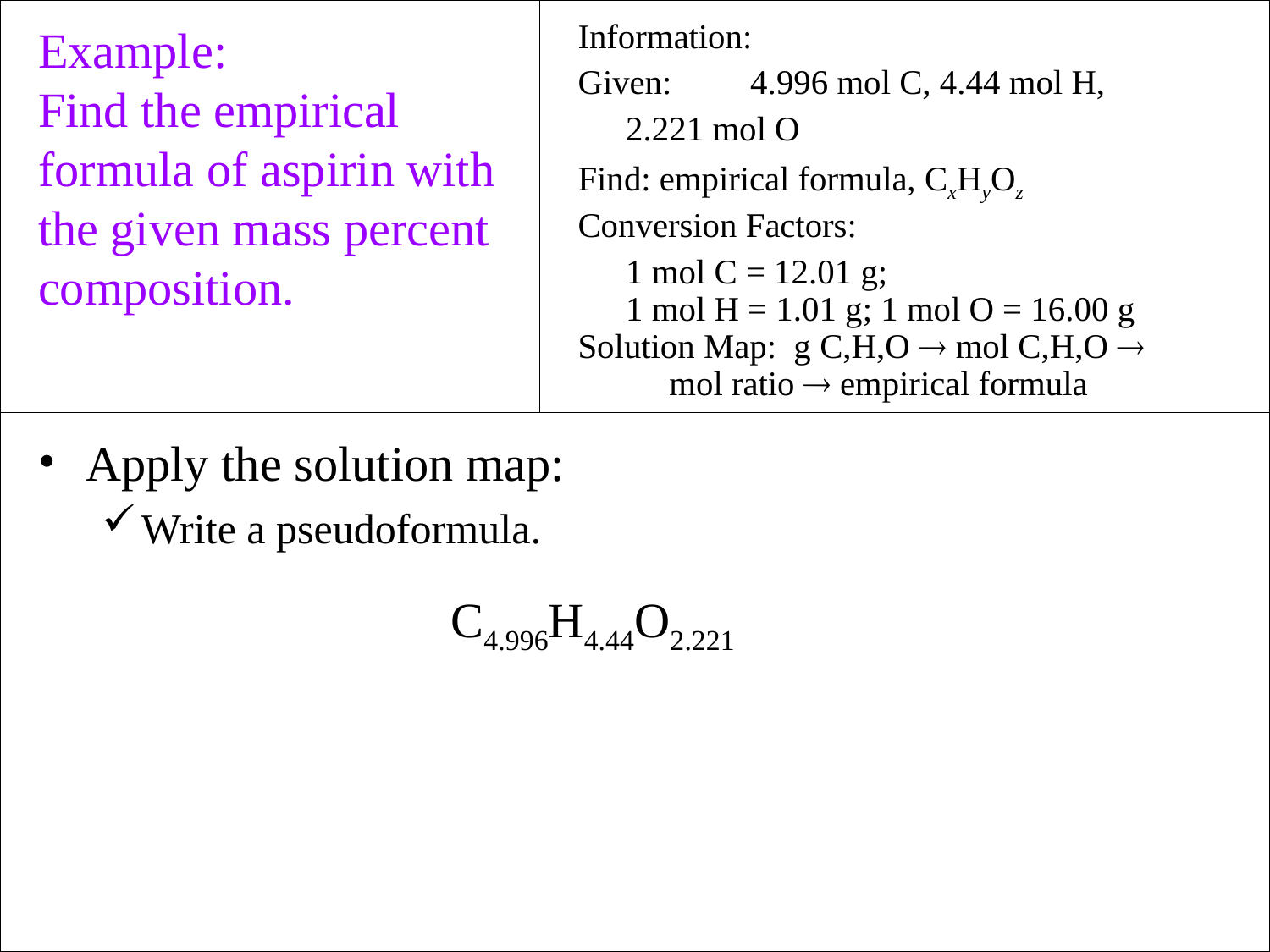

Example:
Find the empirical formula of aspirin with the given mass percent composition.
Information:
Given:	4.996 mol C, 4.44 mol H,
		2.221 mol O
Find: empirical formula, CxHyOz
Conversion Factors:
	1 mol C = 12.01 g;
	1 mol H = 1.01 g; 1 mol O = 16.00 g
Solution Map:  g C,H,O → mol C,H,O →
	     mol ratio → empirical formula
Apply the solution map:
Write a pseudoformula.

C4.996H4.44O2.221